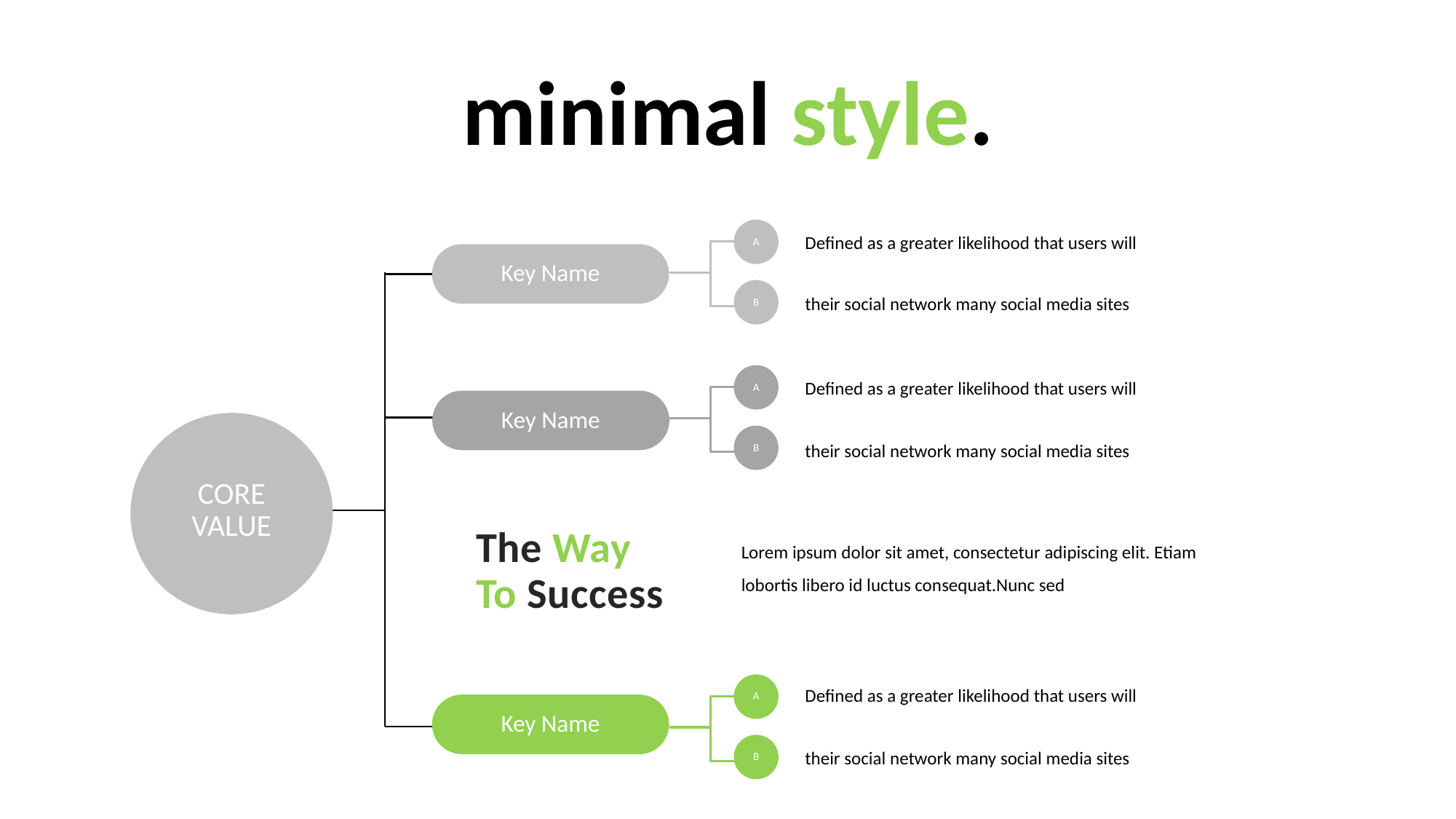

minimal style.
Defined as a greater likelihood that users will
A
Key Name
their social network many social media sites
B
Defined as a greater likelihood that users will
A
Key Name
CORE
VALUE
their social network many social media sites
B
The Way
To Success
Lorem ipsum dolor sit amet, consectetur adipiscing elit. Etiam lobortis libero id luctus consequat.Nunc sed
Defined as a greater likelihood that users will
A
Key Name
their social network many social media sites
B